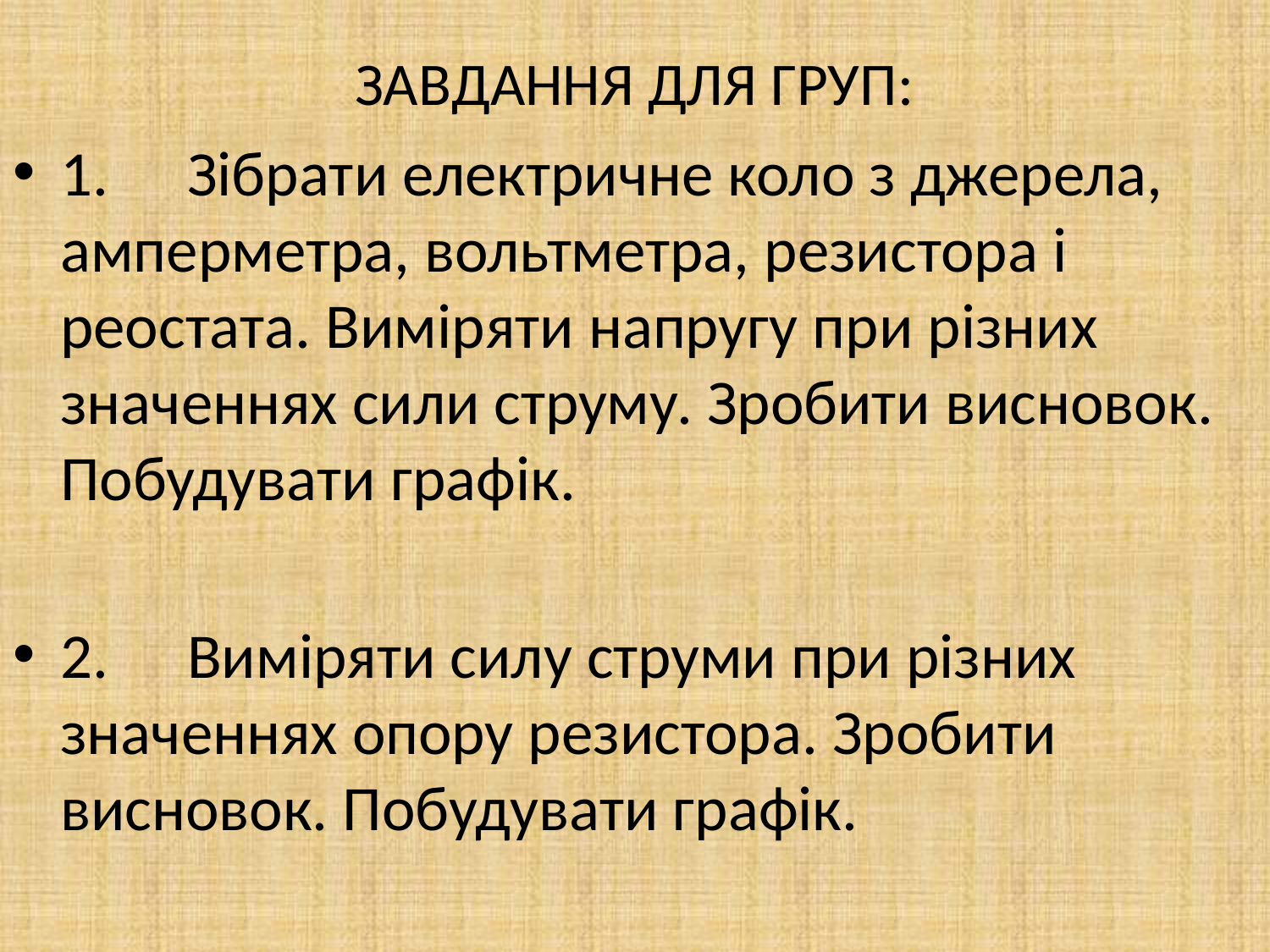

# ЗАВДАННЯ ДЛЯ ГРУП:
1.	Зібрати електричне коло з джерела, амперметра, вольтметра, резистора і реостата. Виміряти напругу при різних значеннях сили струму. Зробити висновок. Побудувати графік.

2.	Виміряти силу струми при різних значеннях опору резистора. Зробити висновок. Побудувати графік.